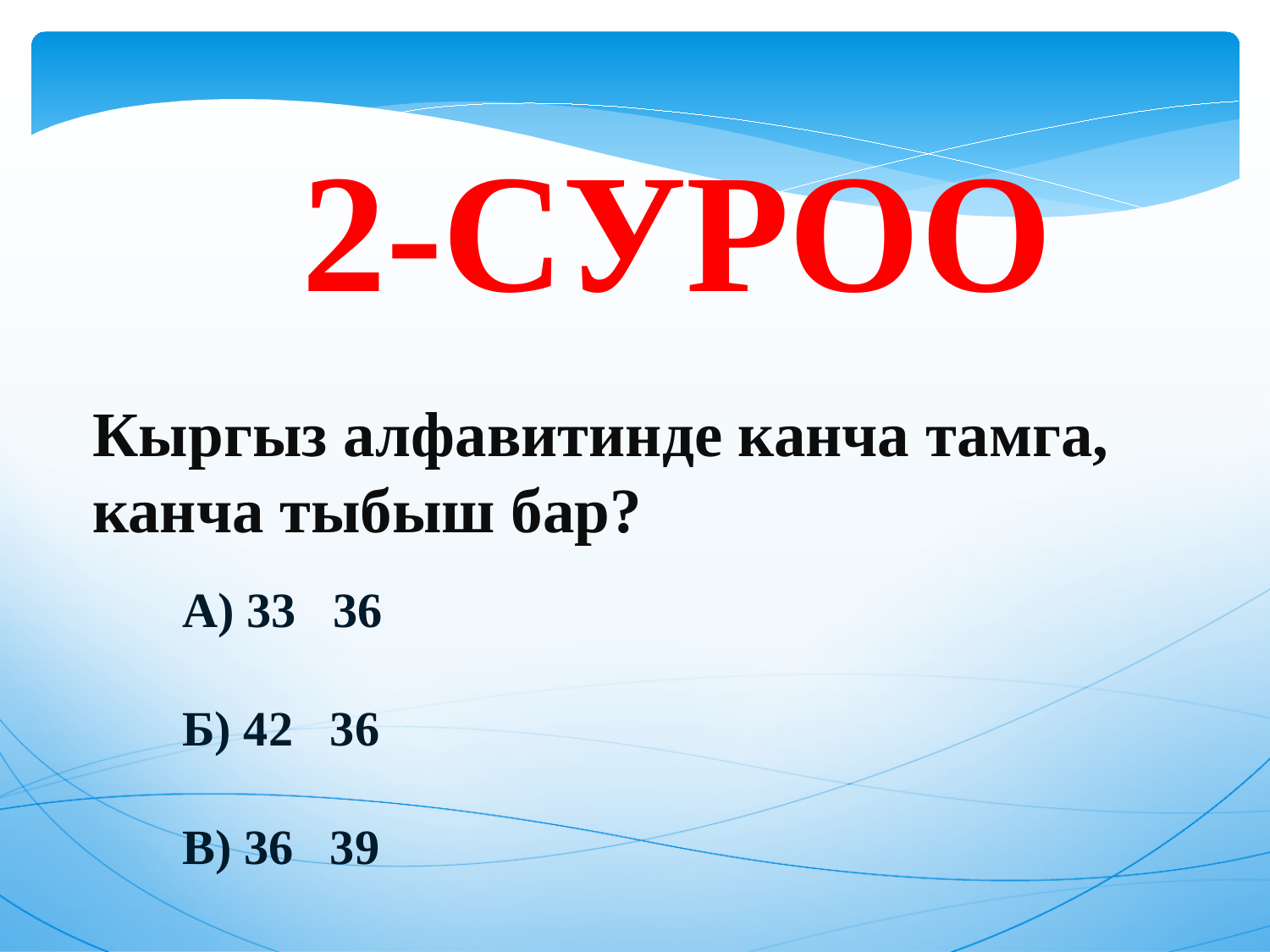

2-СУРОО
Кыргыз алфавитинде канча тамга,
канча тыбыш бар?
А) 33   36

Б) 42   36

В) 36   39